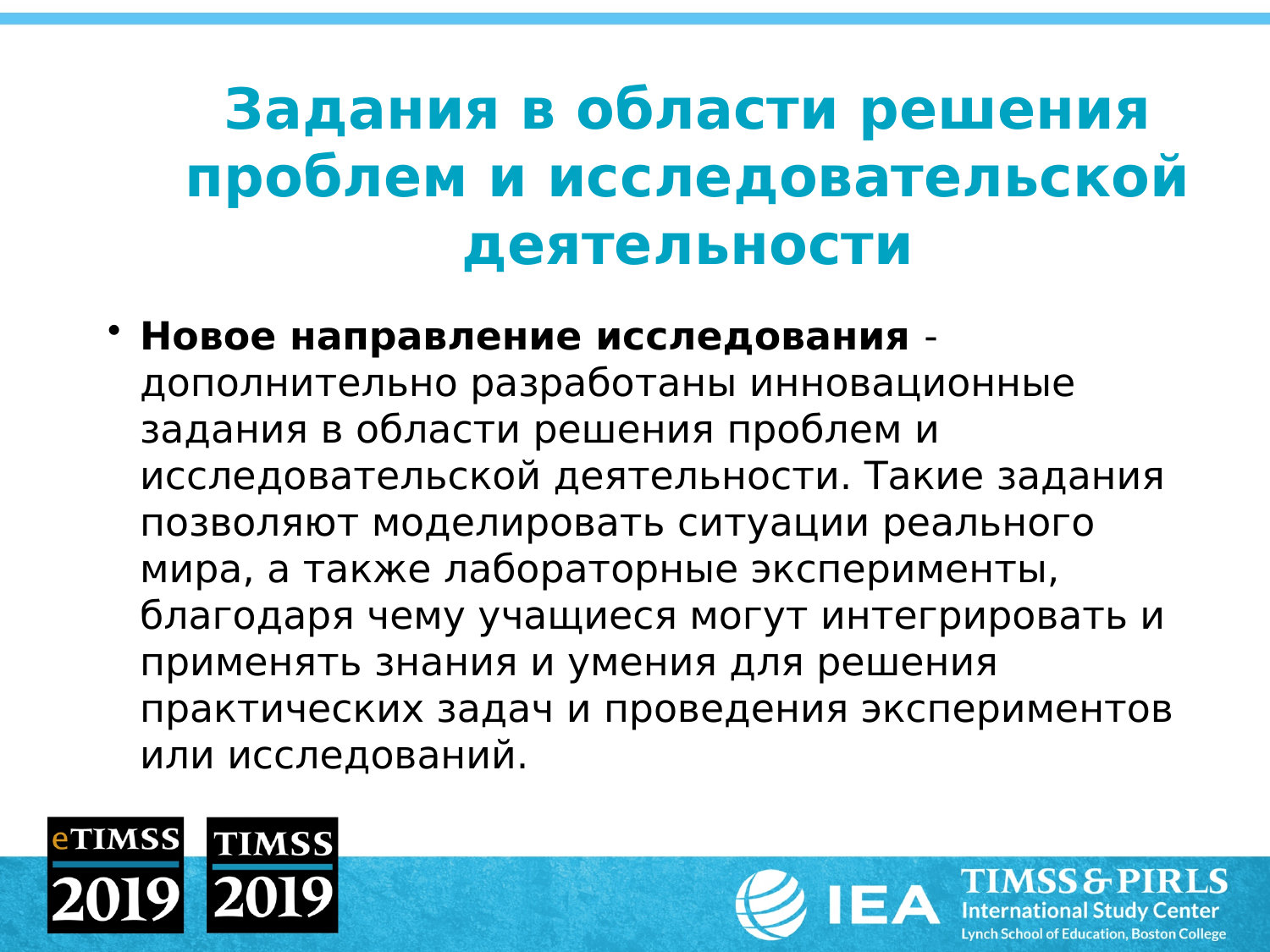

# Задания в области решения проблем и исследовательской деятельности
Новое направление исследования - дополнительно разработаны инновационные задания в области решения проблем и исследовательской деятельности. Такие задания позволяют моделировать ситуации реального мира, а также лабораторные эксперименты, благодаря чему учащиеся могут интегрировать и применять знания и умения для решения практических задач и проведения экспериментов или исследований.